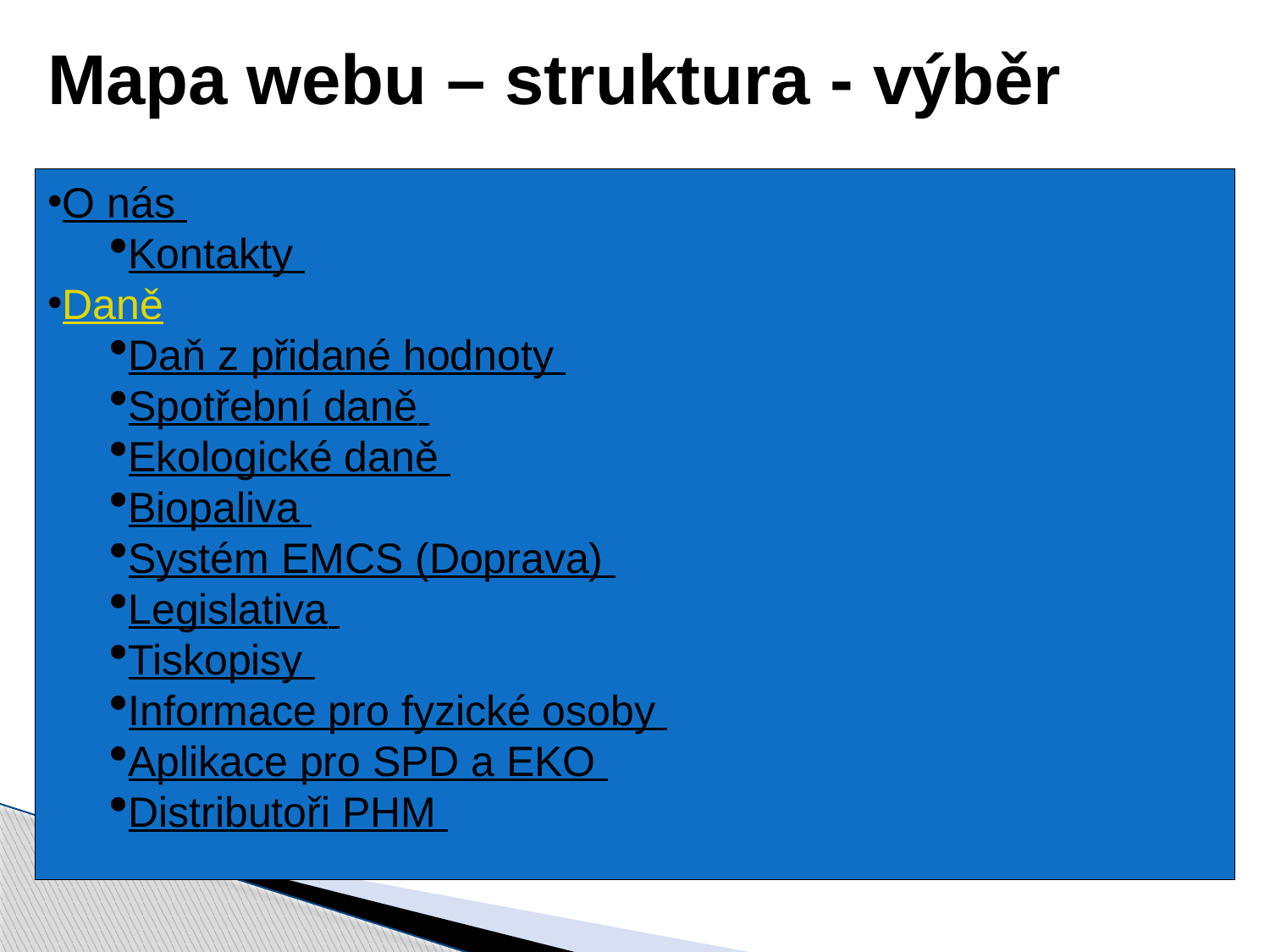

# Mapa webu – struktura - výběr
O nás
Kontakty
Daně
Daň z přidané hodnoty
Spotřební daně
Ekologické daně
Biopaliva
Systém EMCS (Doprava)
Legislativa
Tiskopisy
Informace pro fyzické osoby
Aplikace pro SPD a EKO
Distributoři PHM